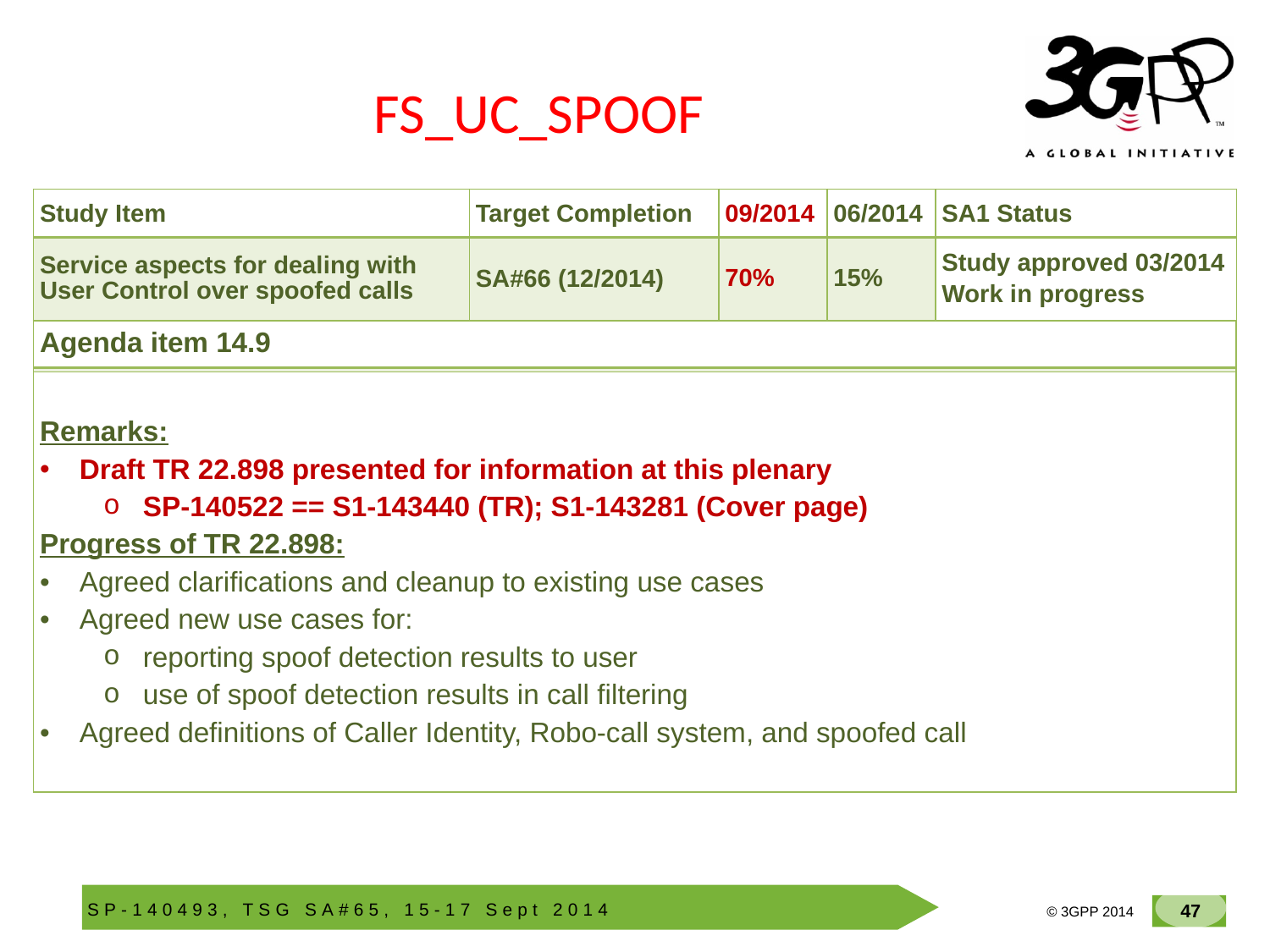

# FS_UC_SPOOF
| Study Item | Target Completion | 09/2014 | 06/2014 | SA1 Status |
| --- | --- | --- | --- | --- |
| Service aspects for dealing with User Control over spoofed calls | SA#66 (12/2014) | 70% | 15% | Study approved 03/2014 Work in progress |
| Agenda item 14.9 |
| --- |
|  |
| Remarks: Draft TR 22.898 presented for information at this plenary SP-140522 == S1-143440 (TR); S1-143281 (Cover page) Progress of TR 22.898: Agreed clarifications and cleanup to existing use cases Agreed new use cases for: reporting spoof detection results to user use of spoof detection results in call filtering Agreed definitions of Caller Identity, Robo-call system, and spoofed call |